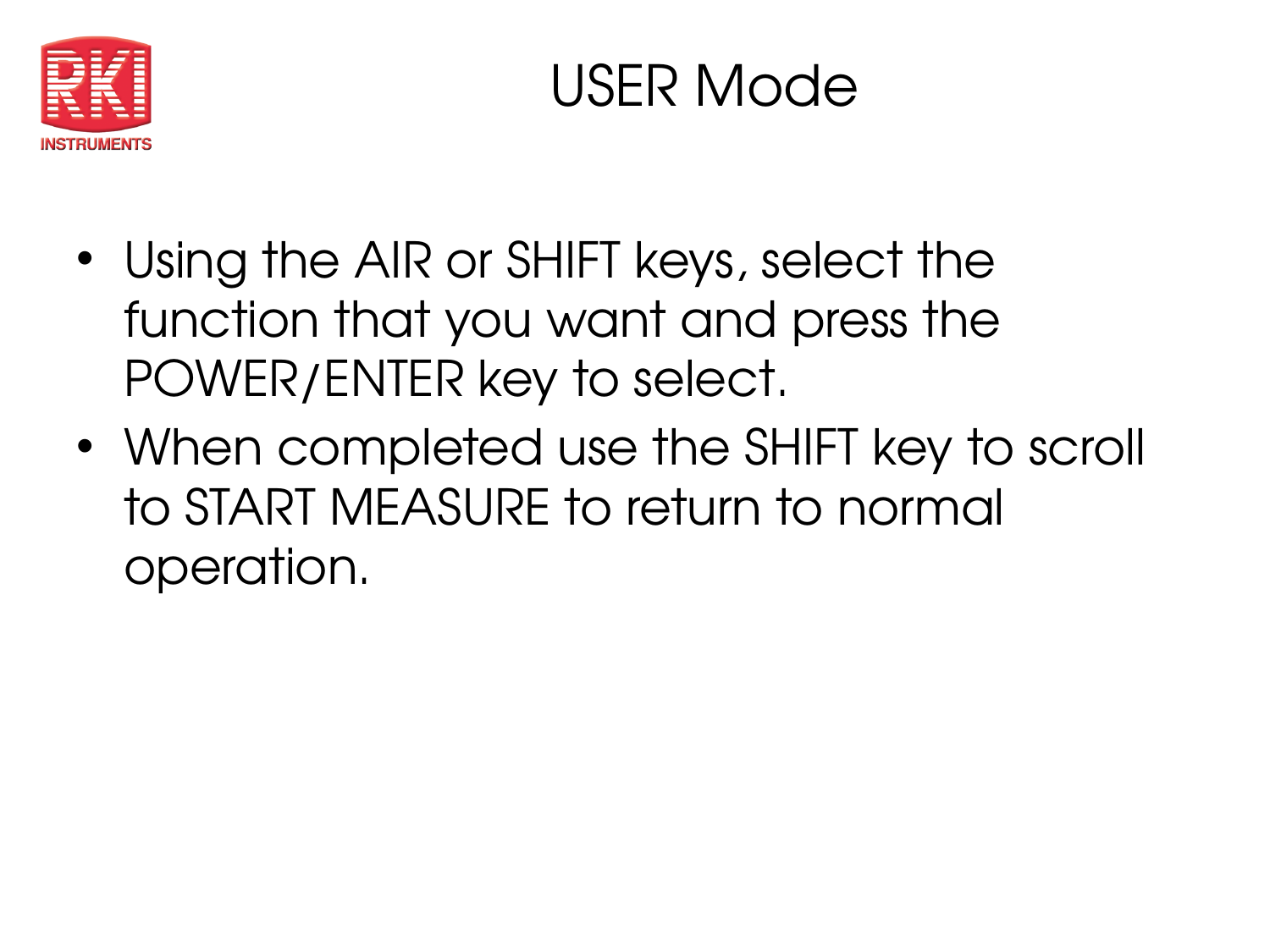

# USER Mode
Using the AIR or SHIFT keys, select the function that you want and press the POWER/ENTER key to select.
When completed use the SHIFT key to scroll to START MEASURE to return to normal operation.